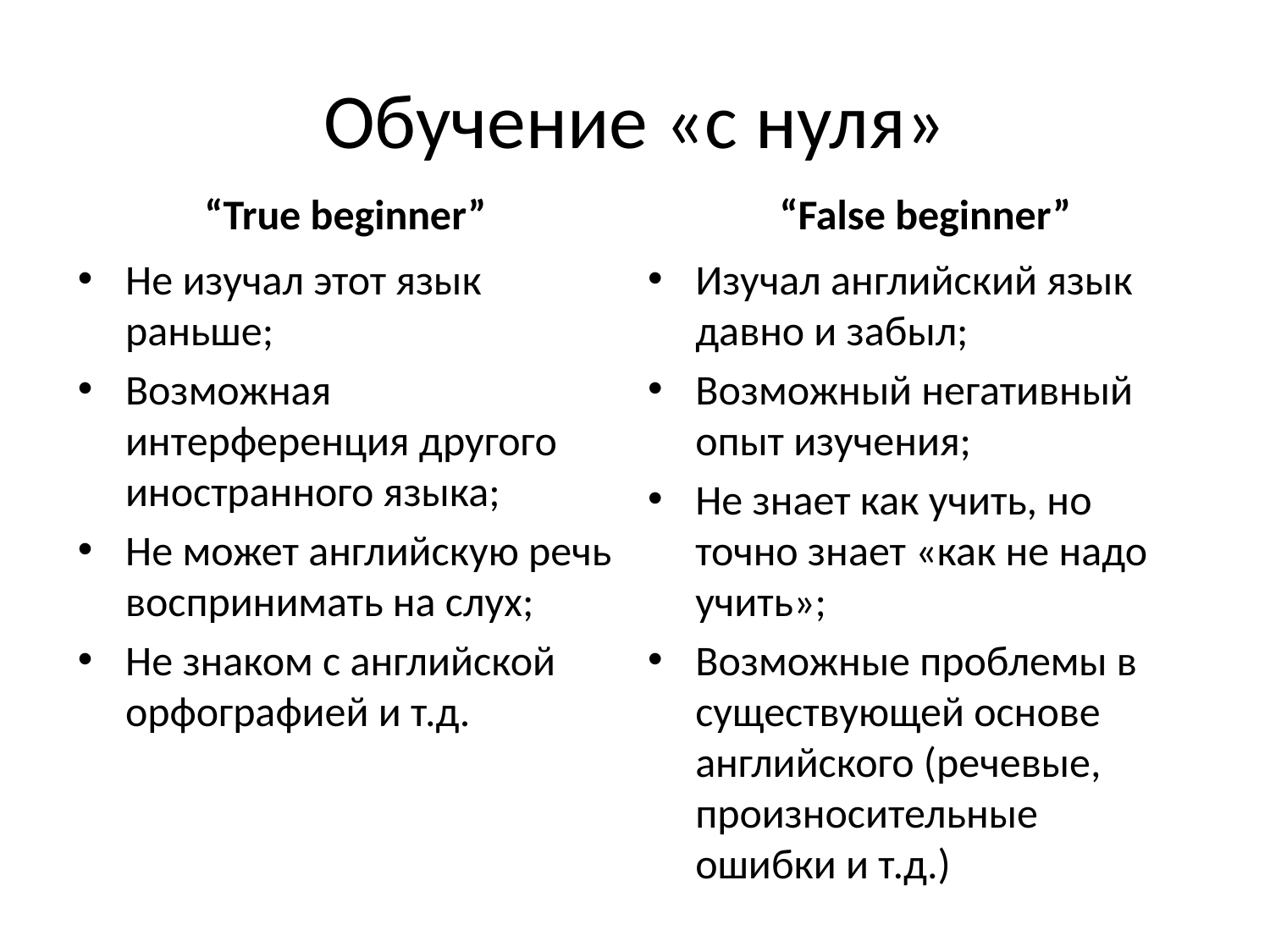

# Обучение «с нуля»
“True beginner”
“False beginner”
Не изучал этот язык раньше;
Возможная интерференция другого иностранного языка;
Не может английскую речь воспринимать на слух;
Не знаком с английской орфографией и т.д.

Изучал английский язык давно и забыл;
Возможный негативный опыт изучения;
Не знает как учить, но точно знает «как не надо учить»;
Возможные проблемы в существующей основе английского (речевые, произносительные ошибки и т.д.)